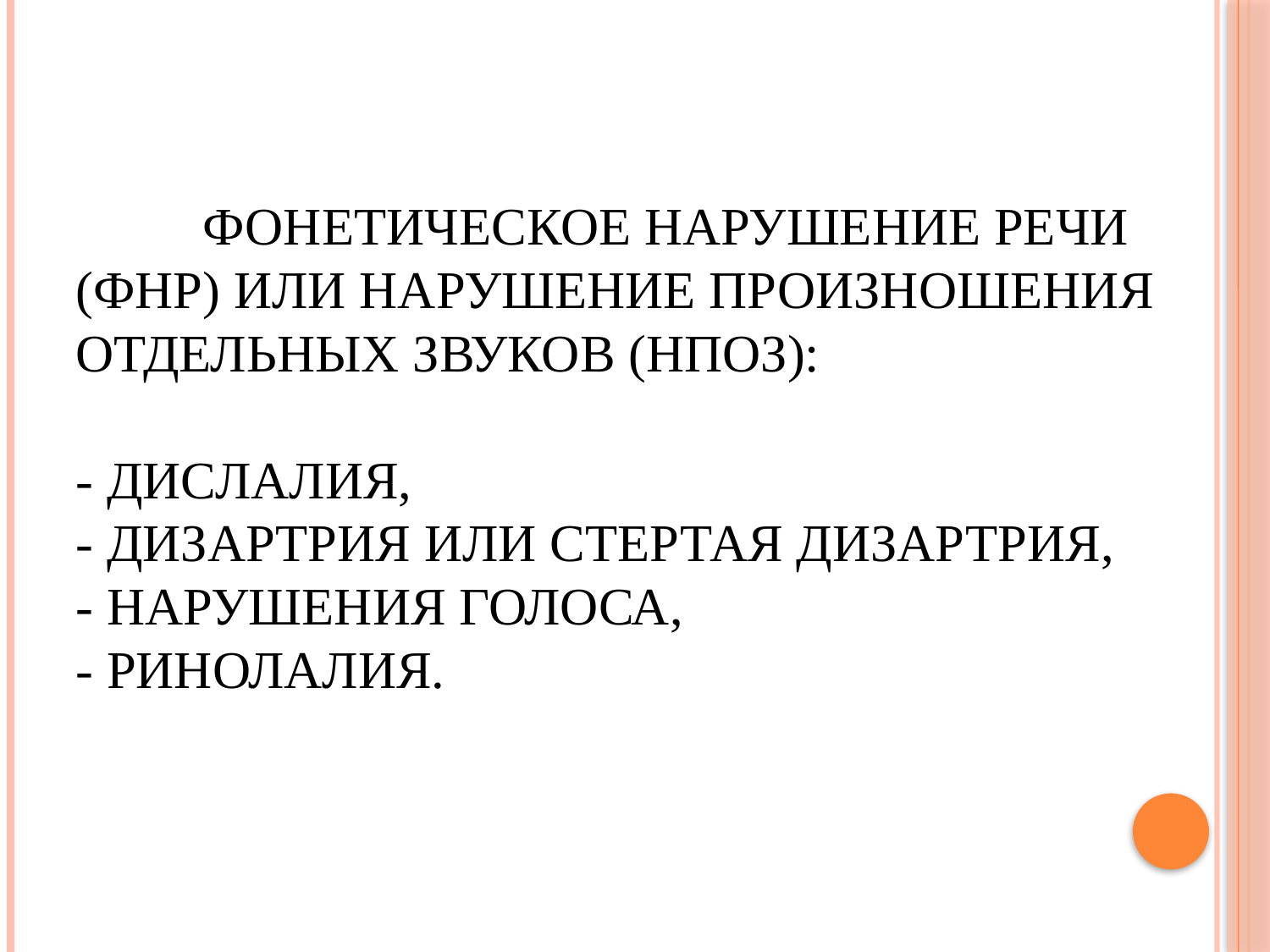

# Фонетическое нарушение речи (ФНР) или нарушение произношения отдельных звуков (НПОЗ): - дислалия, - дизартрия или стертая дизартрия, - нарушения голоса, - ринолалия.